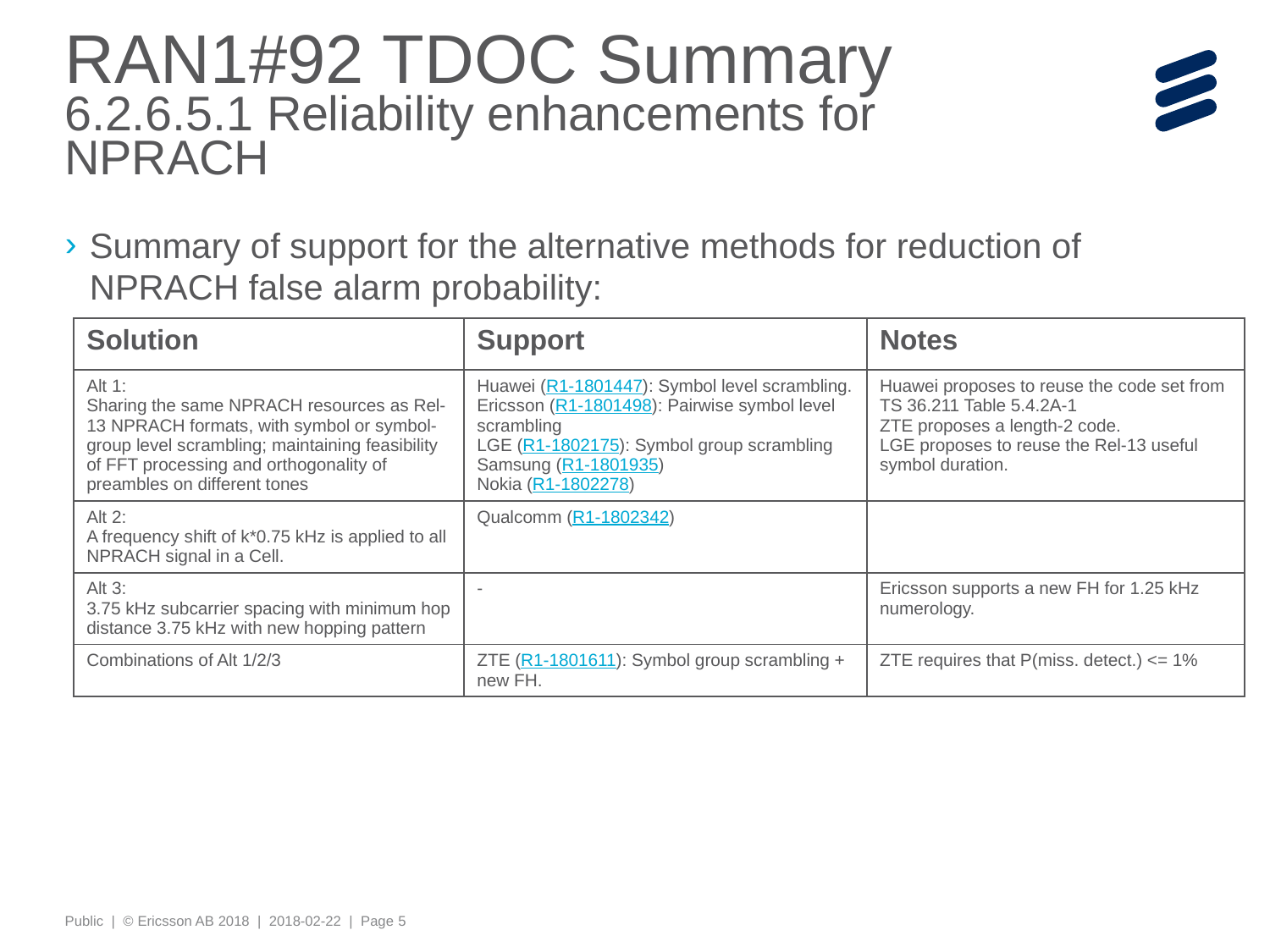

# RAN1#92 TDOC Summary 6.2.6.5.1 Reliability enhancements for NPRACH
Summary of support for the alternative methods for reduction of NPRACH false alarm probability:

| Solution | Support | Notes |
| --- | --- | --- |
| Alt 1: Sharing the same NPRACH resources as Rel-13 NPRACH formats, with symbol or symbol-group level scrambling; maintaining feasibility of FFT processing and orthogonality of preambles on different tones | Huawei (R1-1801447): Symbol level scrambling. Ericsson (R1-1801498): Pairwise symbol level scrambling LGE (R1-1802175): Symbol group scrambling Samsung (R1-1801935) Nokia (R1-1802278) | Huawei proposes to reuse the code set from TS 36.211 Table 5.4.2A-1 ZTE proposes a length-2 code. LGE proposes to reuse the Rel-13 useful symbol duration. |
| Alt 2: A frequency shift of k\*0.75 kHz is applied to all NPRACH signal in a Cell. | Qualcomm (R1-1802342) |  |
| Alt 3: 3.75 kHz subcarrier spacing with minimum hop distance 3.75 kHz with new hopping pattern | - | Ericsson supports a new FH for 1.25 kHz numerology. |
| Combinations of Alt 1/2/3 | ZTE (R1-1801611): Symbol group scrambling + new FH. | ZTE requires that P(miss. detect.) <= 1% |